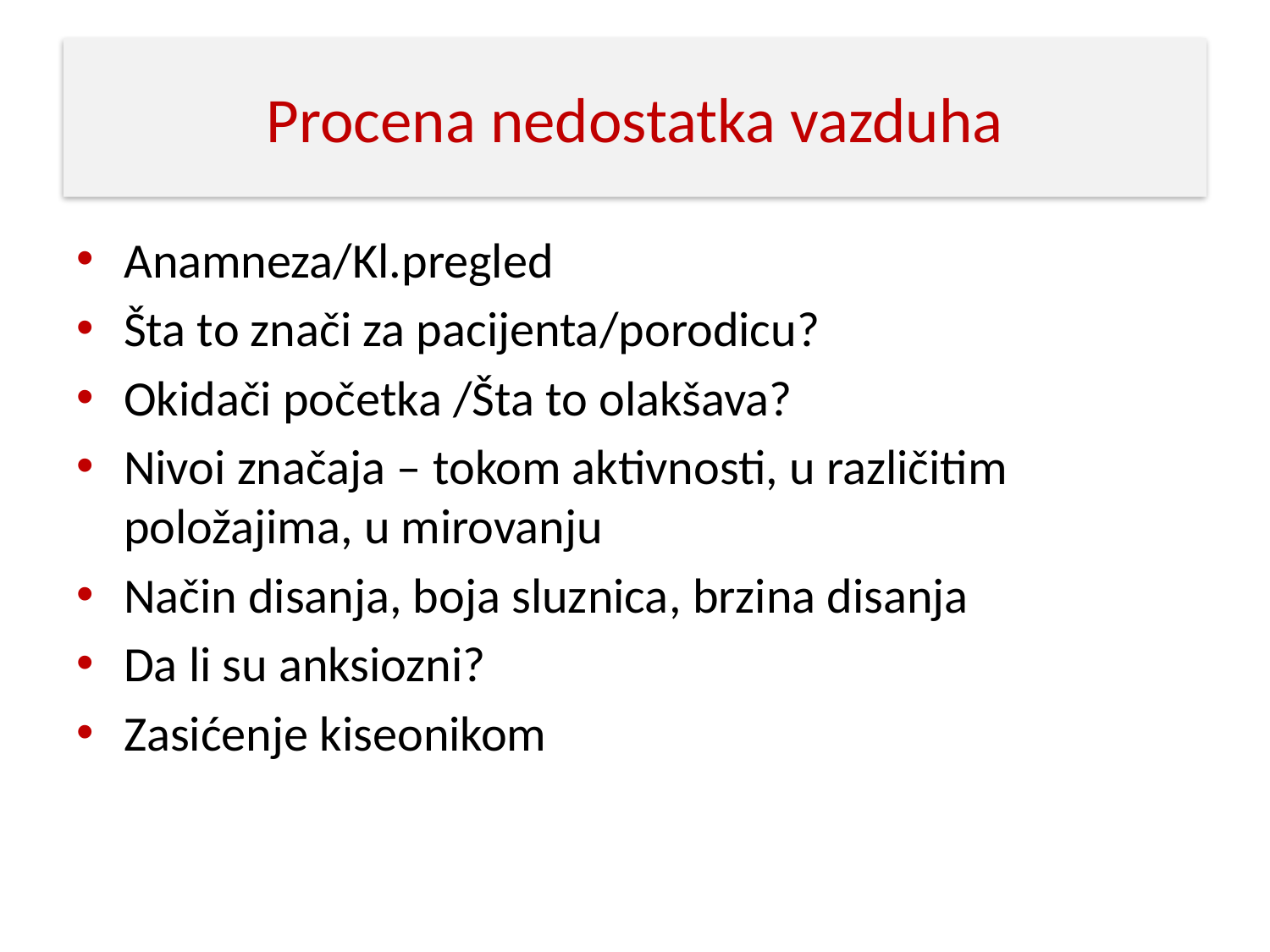

# Procena nedostatka vazduha
Anamneza/Kl.pregled
Šta to znači za pacijenta/porodicu?
Okidači početka /Šta to olakšava?
Nivoi značaja – tokom aktivnosti, u različitim položajima, u mirovanju
Način disanja, boja sluznica, brzina disanja
Da li su anksiozni?
Zasićenje kiseonikom